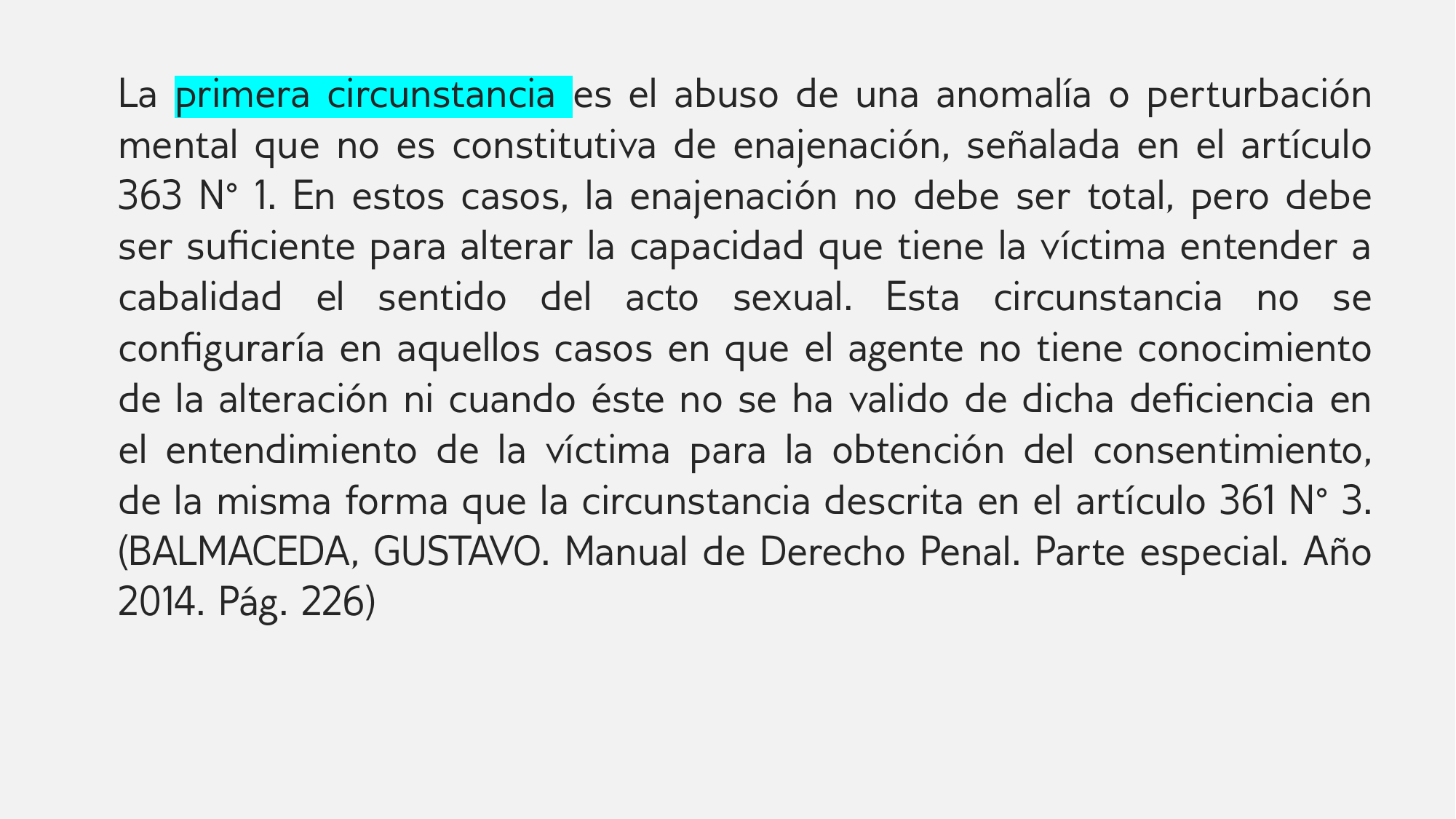

La primera circunstancia es el abuso de una anomalía o perturbación mental que no es constitutiva de enajenación, señalada en el artículo 363 N° 1. En estos casos, la enajenación no debe ser total, pero debe ser suficiente para alterar la capacidad que tiene la víctima entender a cabalidad el sentido del acto sexual. Esta circunstancia no se configuraría en aquellos casos en que el agente no tiene conocimiento de la alteración ni cuando éste no se ha valido de dicha deficiencia en el entendimiento de la víctima para la obtención del consentimiento, de la misma forma que la circunstancia descrita en el artículo 361 N° 3. (BALMACEDA, GUSTAVO. Manual de Derecho Penal. Parte especial. Año 2014. Pág. 226)